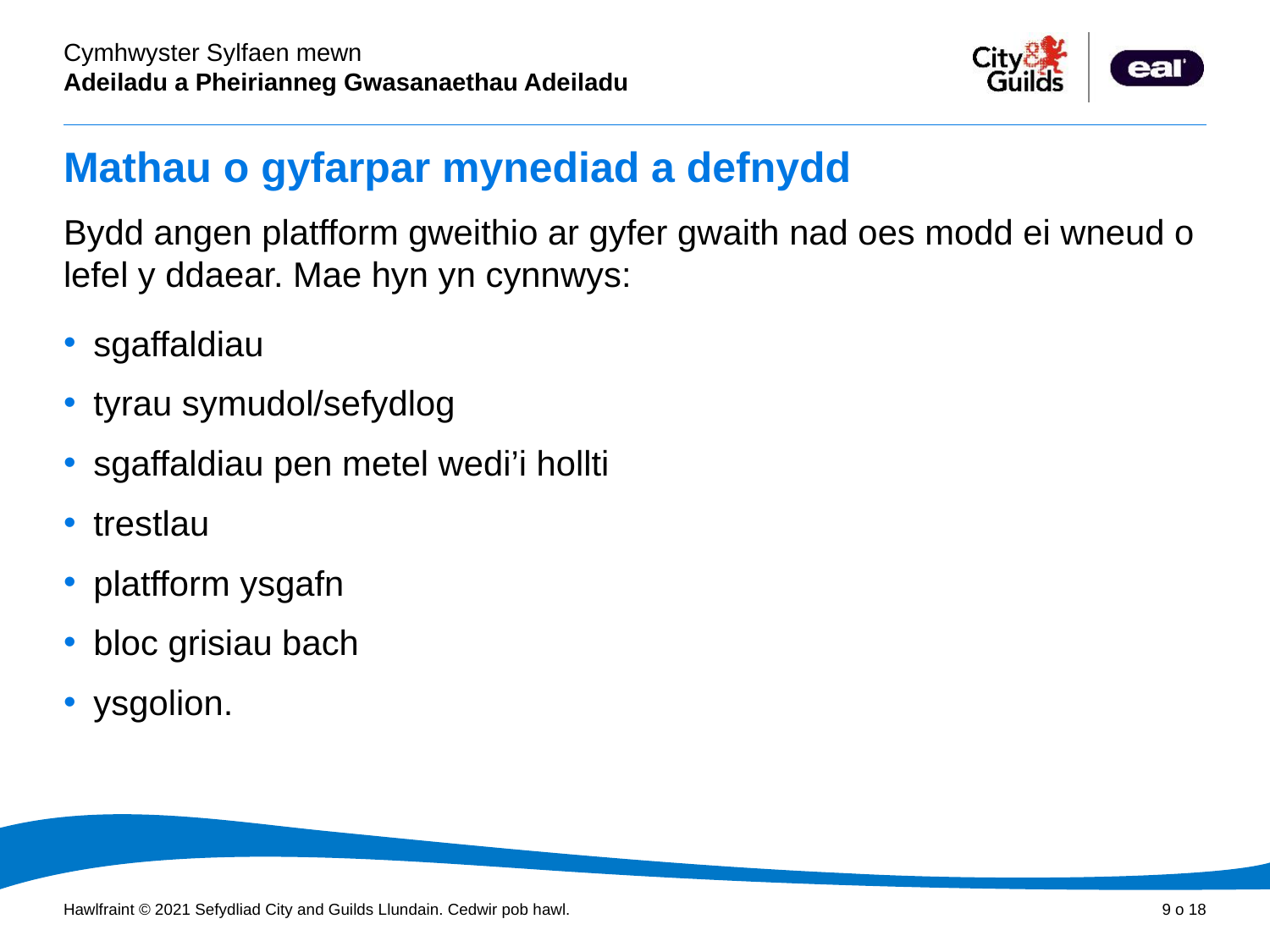

# Mathau o gyfarpar mynediad a defnydd
Bydd angen platfform gweithio ar gyfer gwaith nad oes modd ei wneud o lefel y ddaear. Mae hyn yn cynnwys:
sgaffaldiau
tyrau symudol/sefydlog
sgaffaldiau pen metel wedi’i hollti
trestlau
platfform ysgafn
bloc grisiau bach
ysgolion.